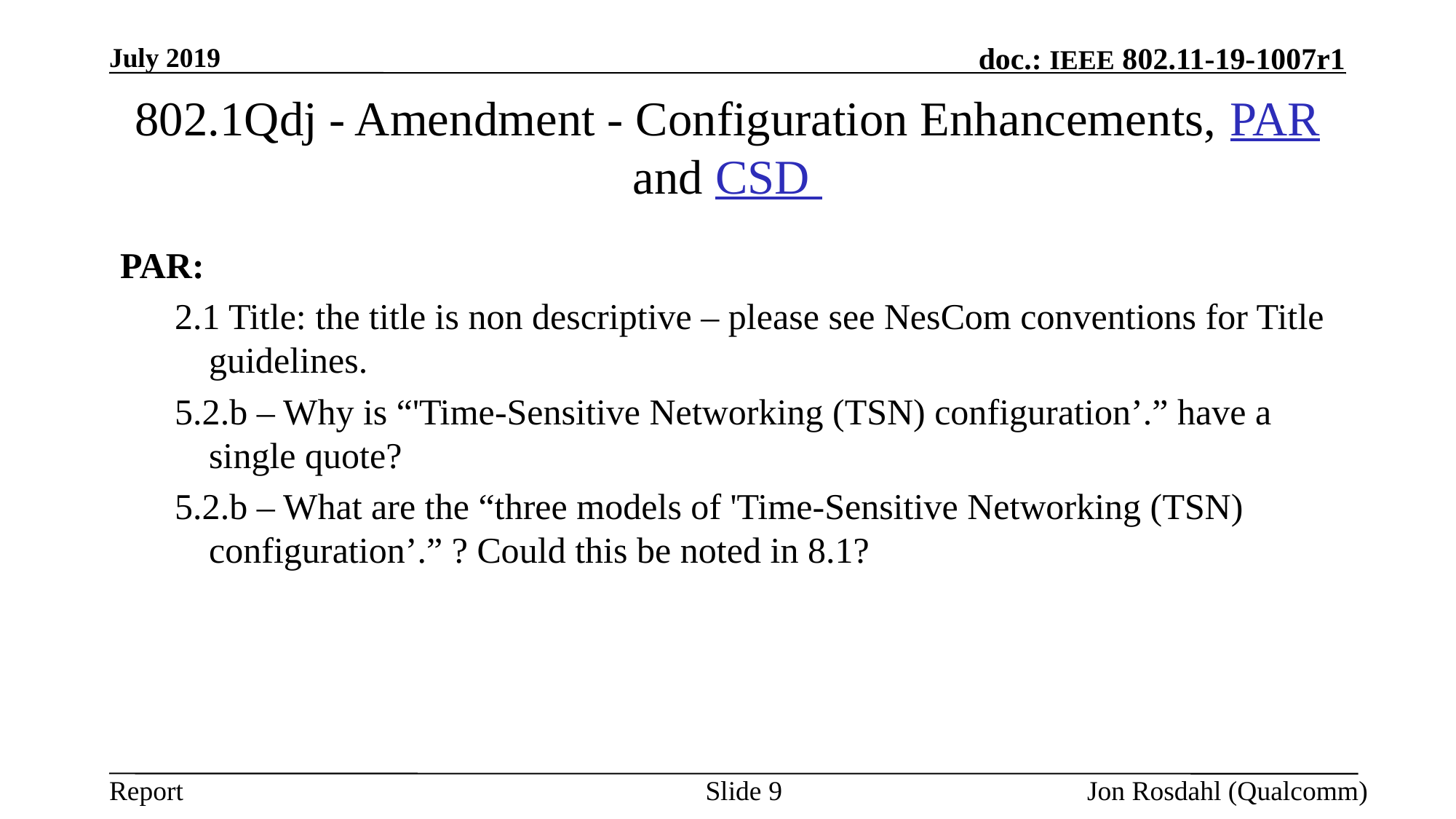

July 2019
# 802.1Qdj - Amendment - Configuration Enhancements, PAR and CSD
PAR:
2.1 Title: the title is non descriptive – please see NesCom conventions for Title guidelines.
5.2.b – Why is “'Time-Sensitive Networking (TSN) configuration’.” have a single quote?
5.2.b – What are the “three models of 'Time-Sensitive Networking (TSN) configuration’.” ? Could this be noted in 8.1?

Slide 9
Jon Rosdahl (Qualcomm)